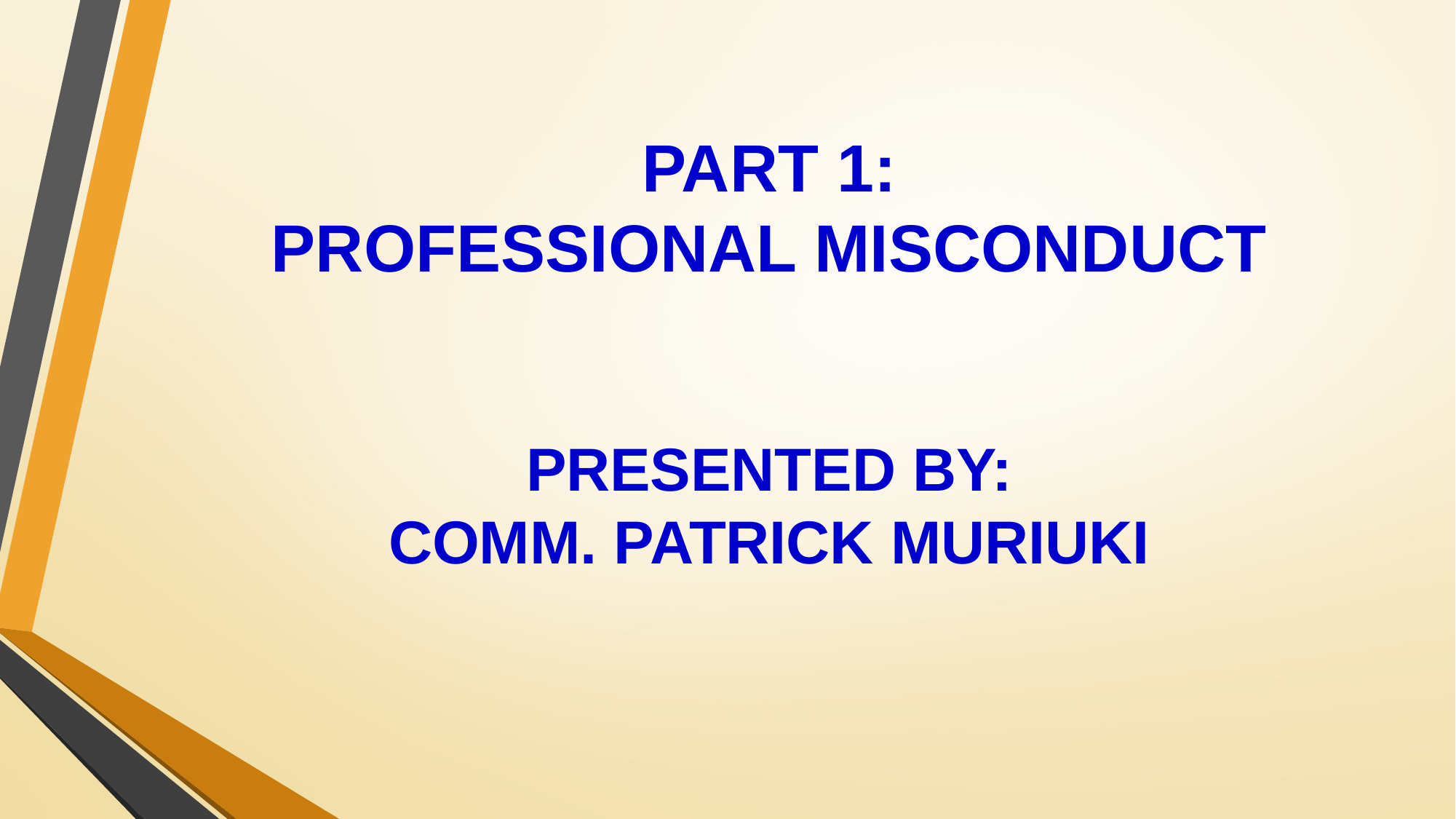

# PART 1: PROFESSIONAL MISCONDUCT PRESENTED BY: COMM. PATRICK MURIUKI